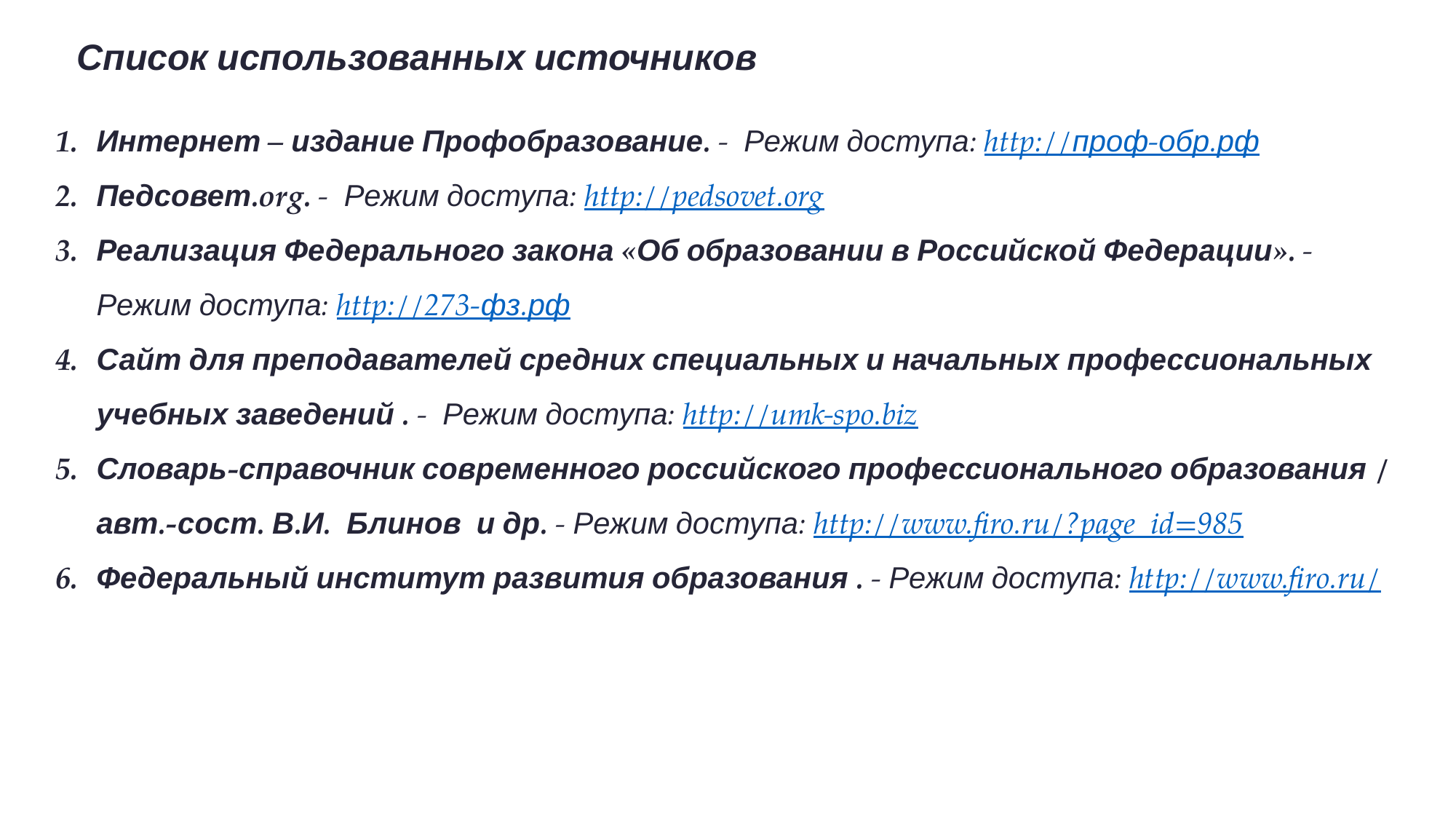

Список использованных источников
Интернет – издание Профобразование. -  Режим доступа: http://проф-обр.рф
Педсовет.org. -  Режим доступа: http://pedsovet.org
Реализация Федерального закона «Об образовании в Российской Федерации». -  Режим доступа: http://273-фз.рф
Сайт для преподавателей средних специальных и начальных профессиональных учебных заведений . -  Режим доступа: http://umk-spo.biz
Словарь-справочник современного российского профессионального образования / авт.-сост. В.И.  Блинов  и др. - Режим доступа: http://www.firo.ru/?page_id=985
Федеральный институт развития образования . - Режим доступа: http://www.firo.ru/